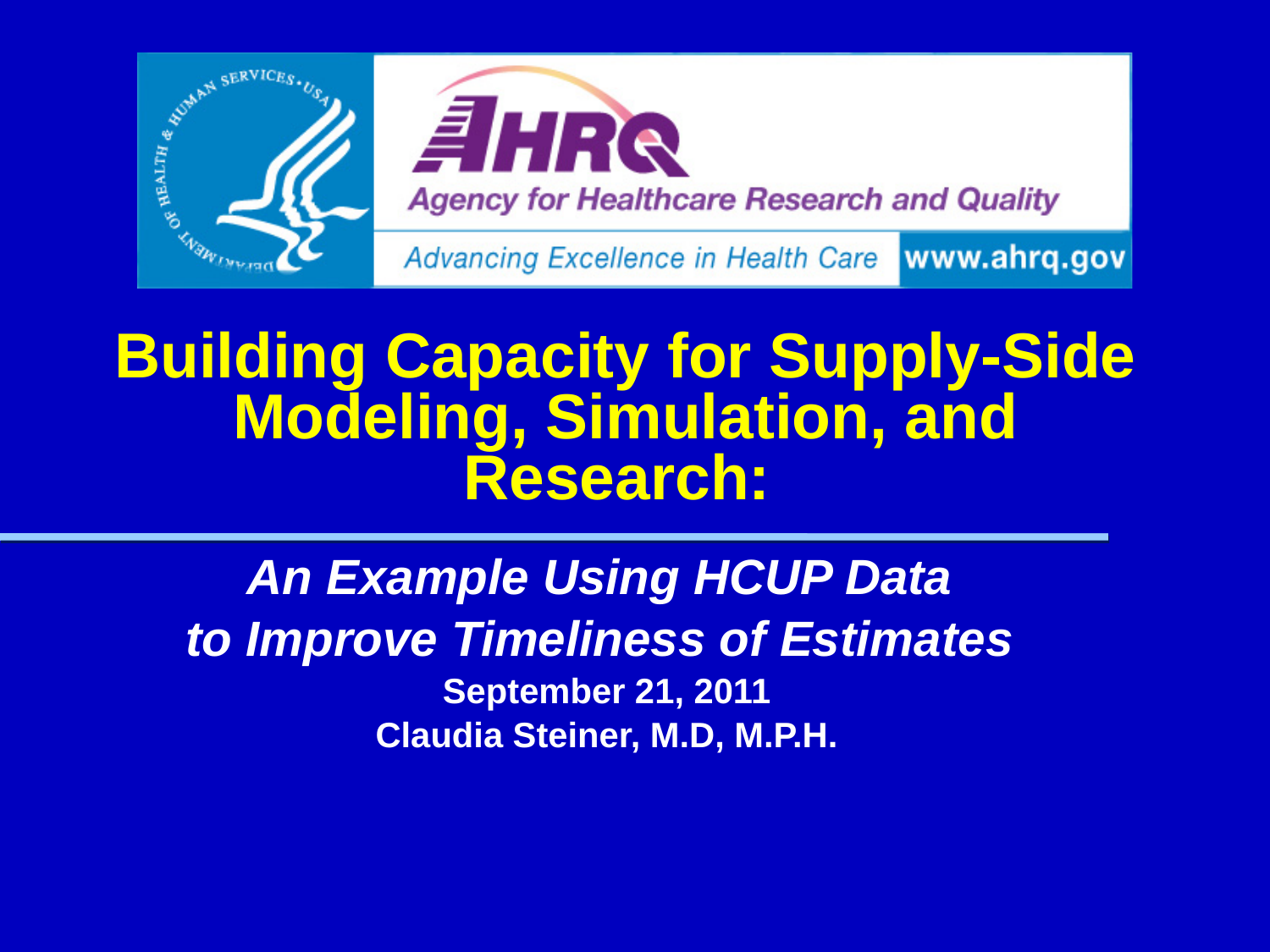

# Building Capacity for Supply-Side Modeling, Simulation, and Research:
An Example Using HCUP Data
to Improve Timeliness of Estimates
September 21, 2011
Claudia Steiner, M.D, M.P.H.